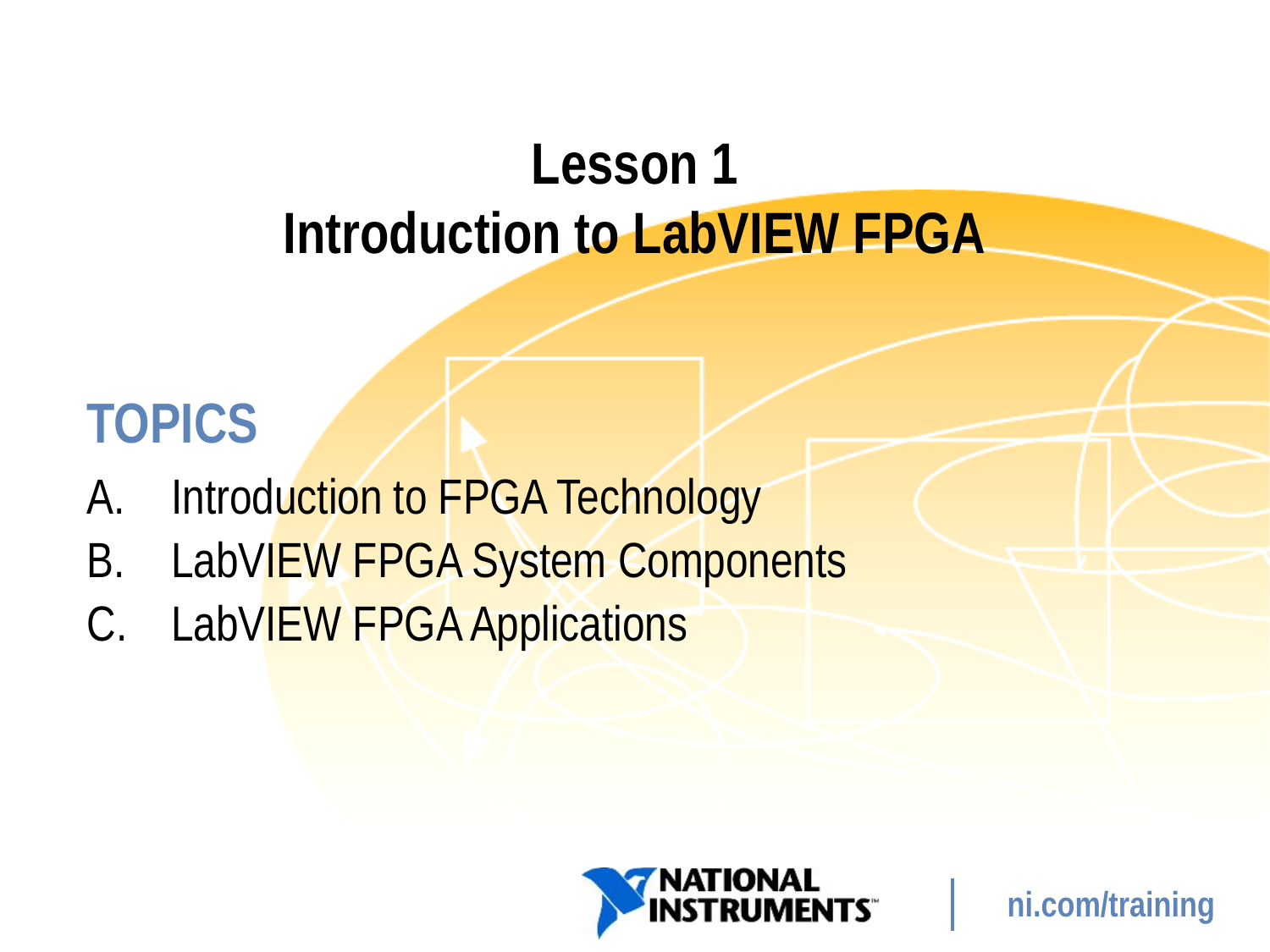

# Lesson 1 Introduction to LabVIEW FPGA
Introduction to FPGA Technology
LabVIEW FPGA System Components
LabVIEW FPGA Applications